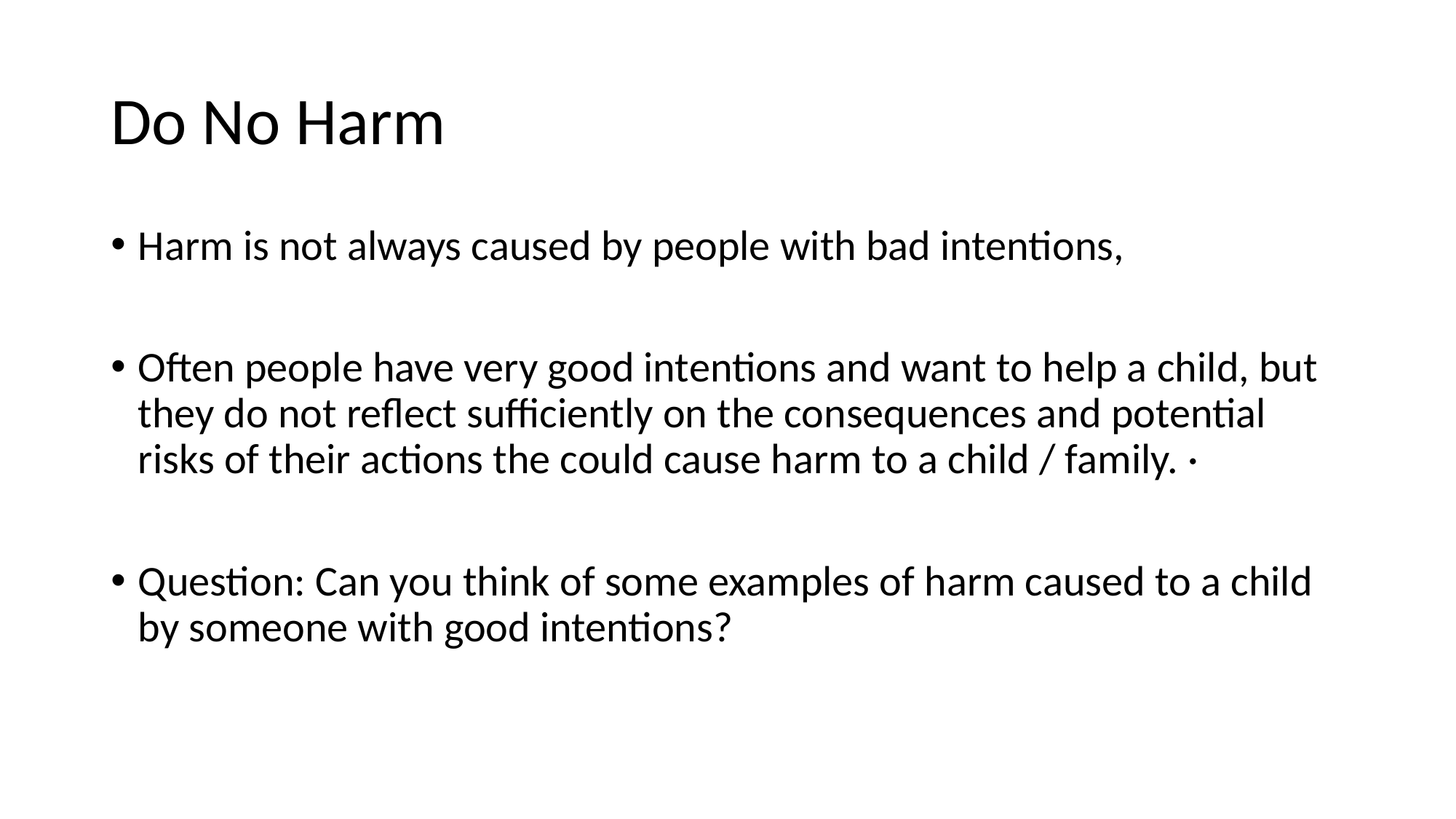

# Do No Harm
Harm is not always caused by people with bad intentions,

Often people have very good intentions and want to help a child, but they do not reflect sufficiently on the consequences and potential risks of their actions the could cause harm to a child / family. ·

Question: Can you think of some examples of harm caused to a child by someone with good intentions?